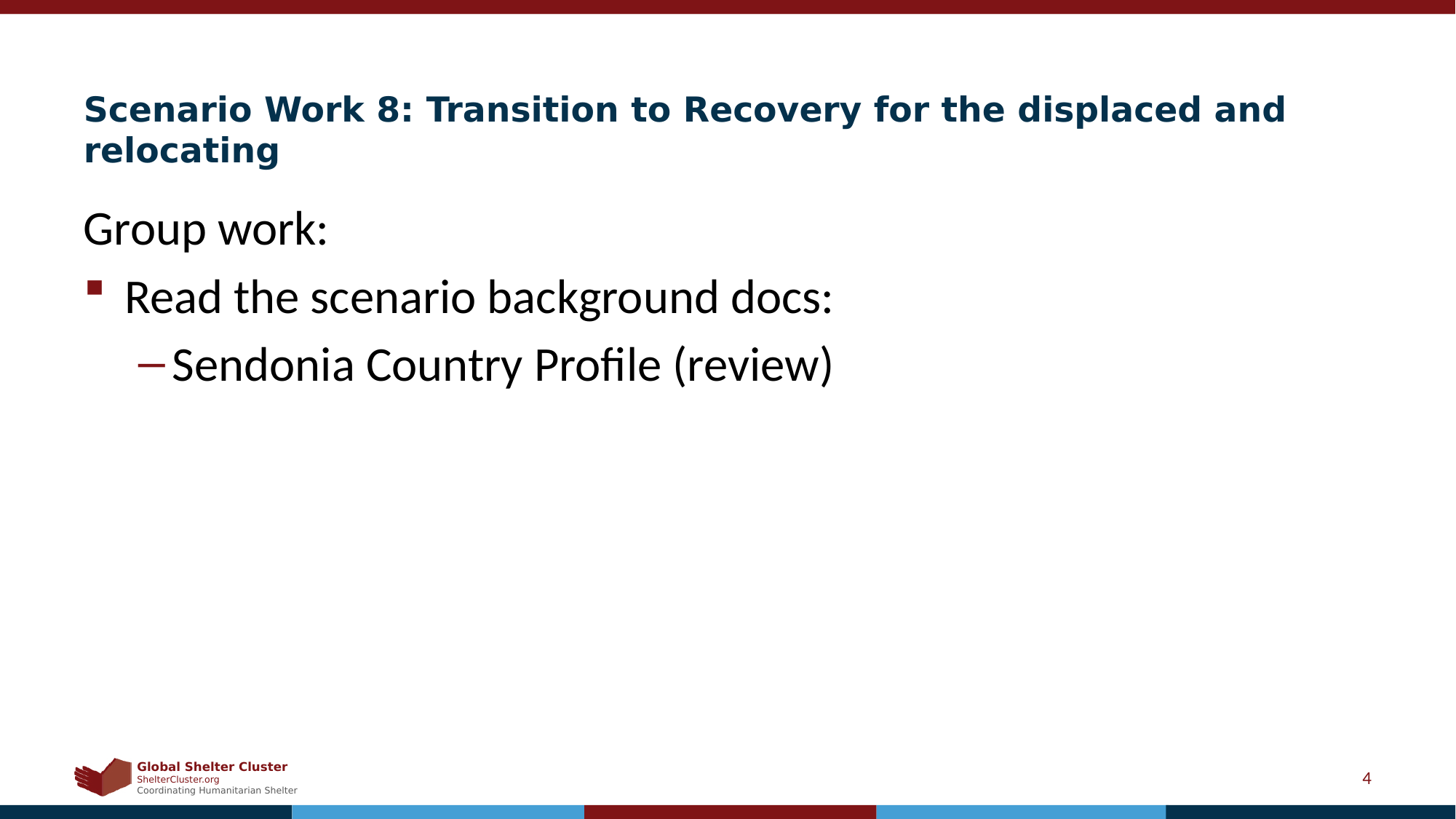

# Scenario Work 8: Transition to Recovery for the displaced and relocating
Group work:
Read the scenario background docs:
Sendonia Country Profile (review)
4